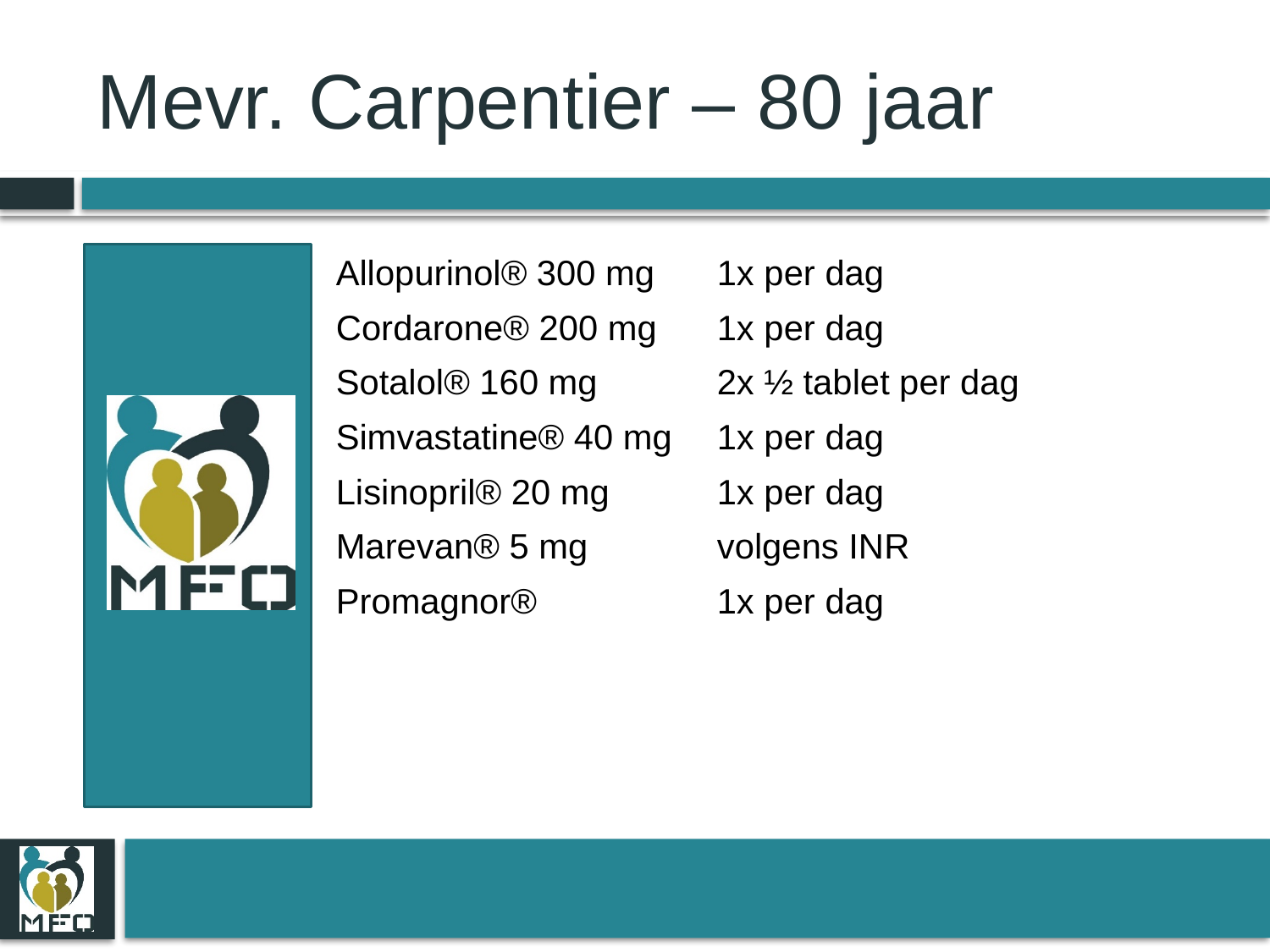

# Mevr. Carpentier – 80 jaar
Allopurinol® 300 mg 	1x per dag
Cordarone® 200 mg 	1x per dag
Sotalol® 160 mg 	2x ½ tablet per dag
Simvastatine® 40 mg 	1x per dag
Lisinopril® 20 mg 	1x per dag
Marevan® 5 mg 	volgens INR
Promagnor® 		1x per dag